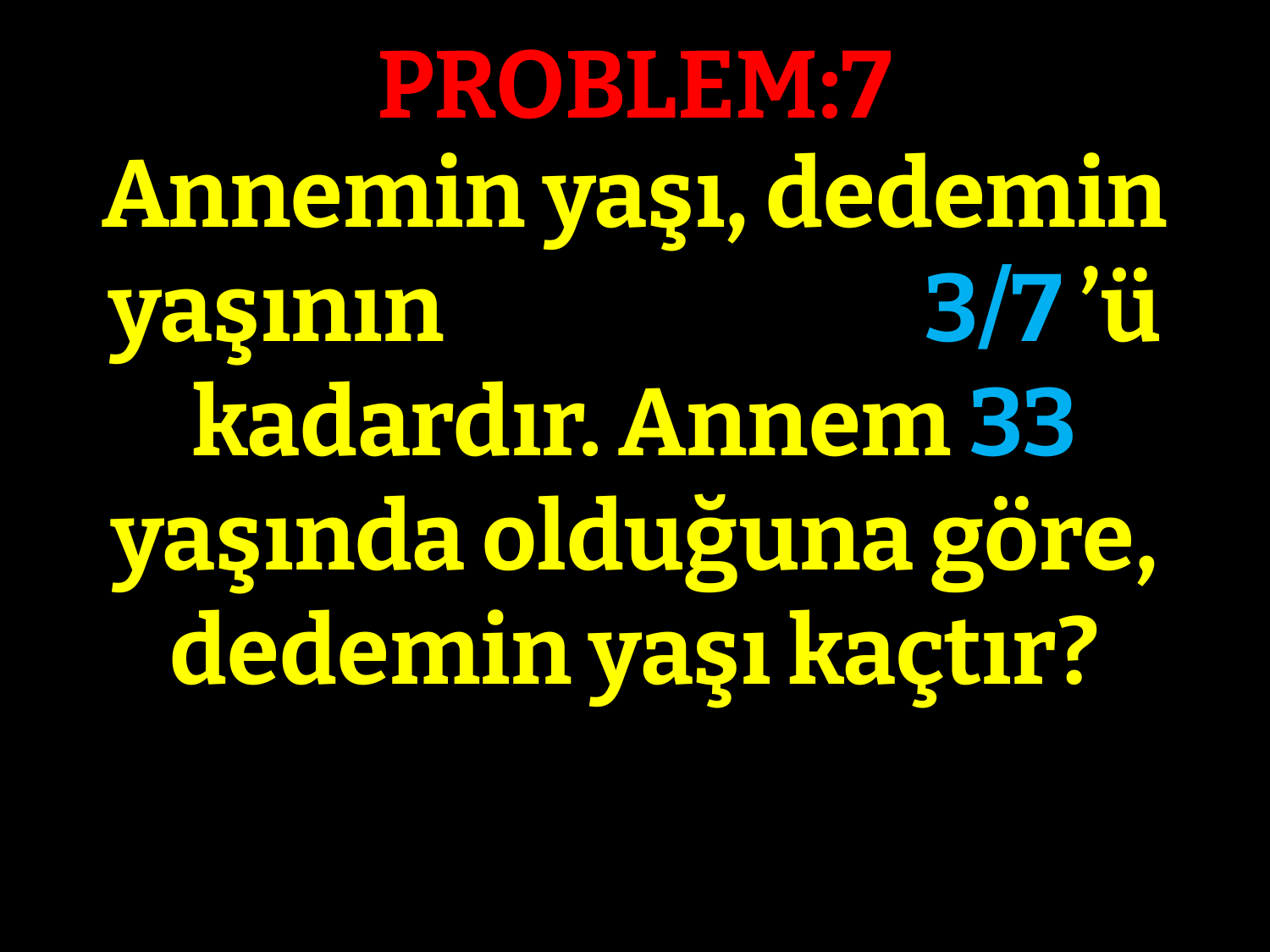

PROBLEM:7
Annemin yaşı, dedemin yaşının                            3/7 ’ü kadardır. Annem 33 yaşında olduğuna göre, dedemin yaşı kaçtır?
#